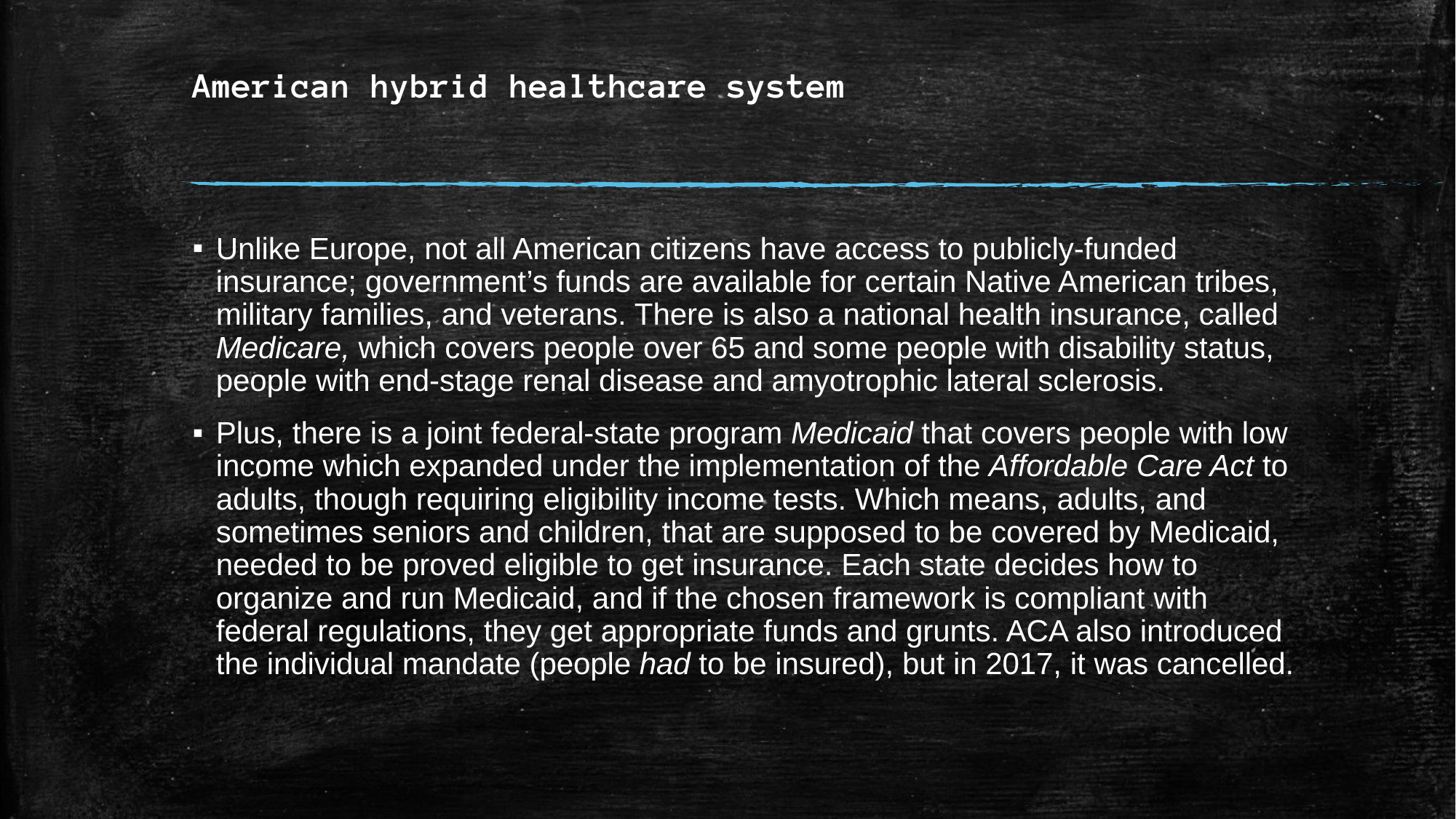

# American hybrid healthcare system
Unlike Europe, not all American citizens have access to publicly-funded insurance; government’s funds are available for certain Native American tribes, military families, and veterans. There is also a national health insurance, called Medicare, which covers people over 65 and some people with disability status, people with end-stage renal disease and amyotrophic lateral sclerosis.
Plus, there is a joint federal-state program Medicaid that covers people with low income which expanded under the implementation of the Affordable Care Act to adults, though requiring eligibility income tests. Which means, adults, and sometimes seniors and children, that are supposed to be covered by Medicaid, needed to be proved eligible to get insurance. Each state decides how to organize and run Medicaid, and if the chosen framework is compliant with federal regulations, they get appropriate funds and grunts. ACA also introduced the individual mandate (people had to be insured), but in 2017, it was cancelled.